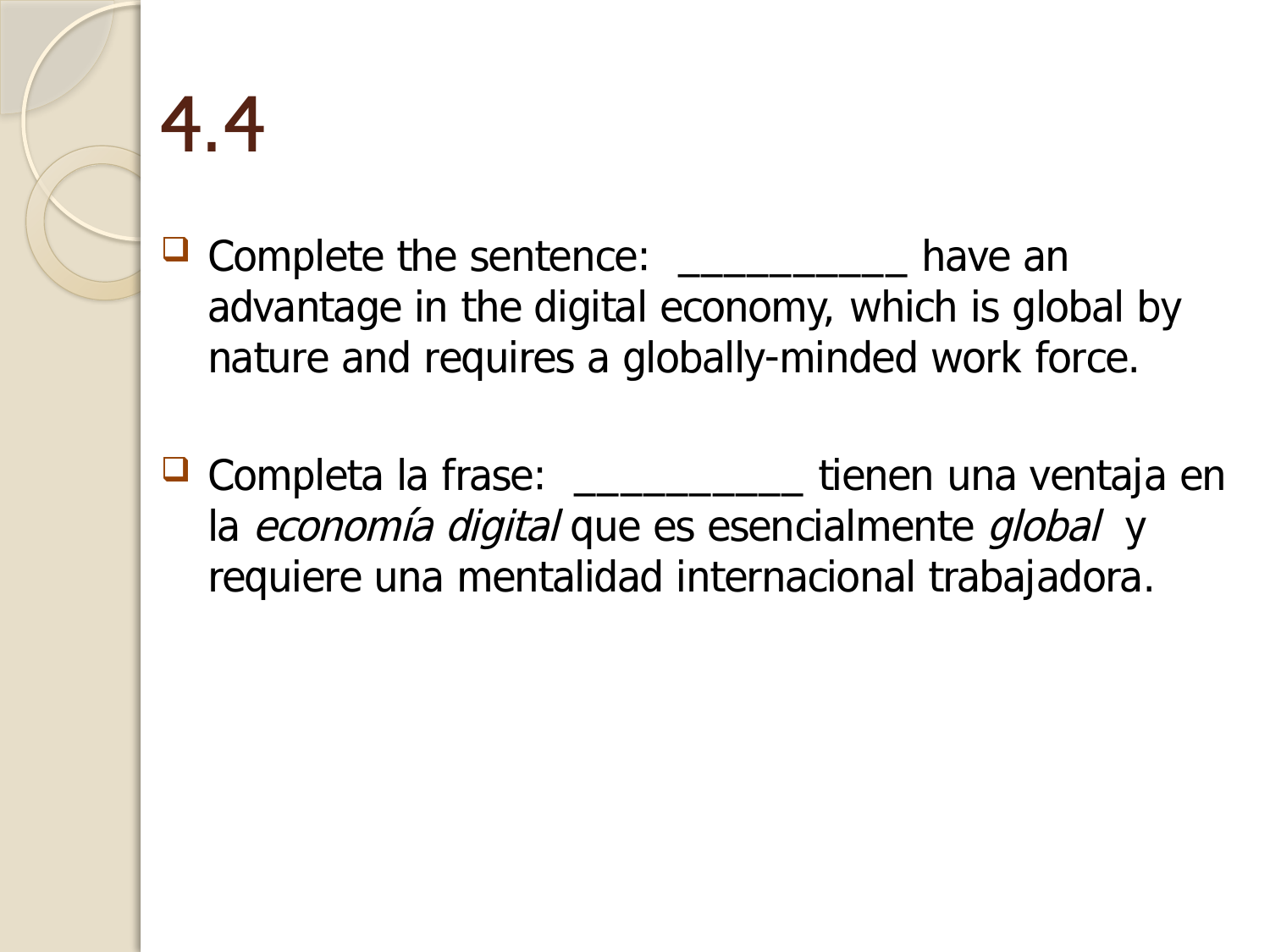

# 4.4
Complete the sentence:  __________ have an advantage in the digital economy, which is global by nature and requires a globally-minded work force.

Completa la frase:  __________ tienen una ventaja en la economía digital que es esencialmente global  y requiere una mentalidad internacional trabajadora.